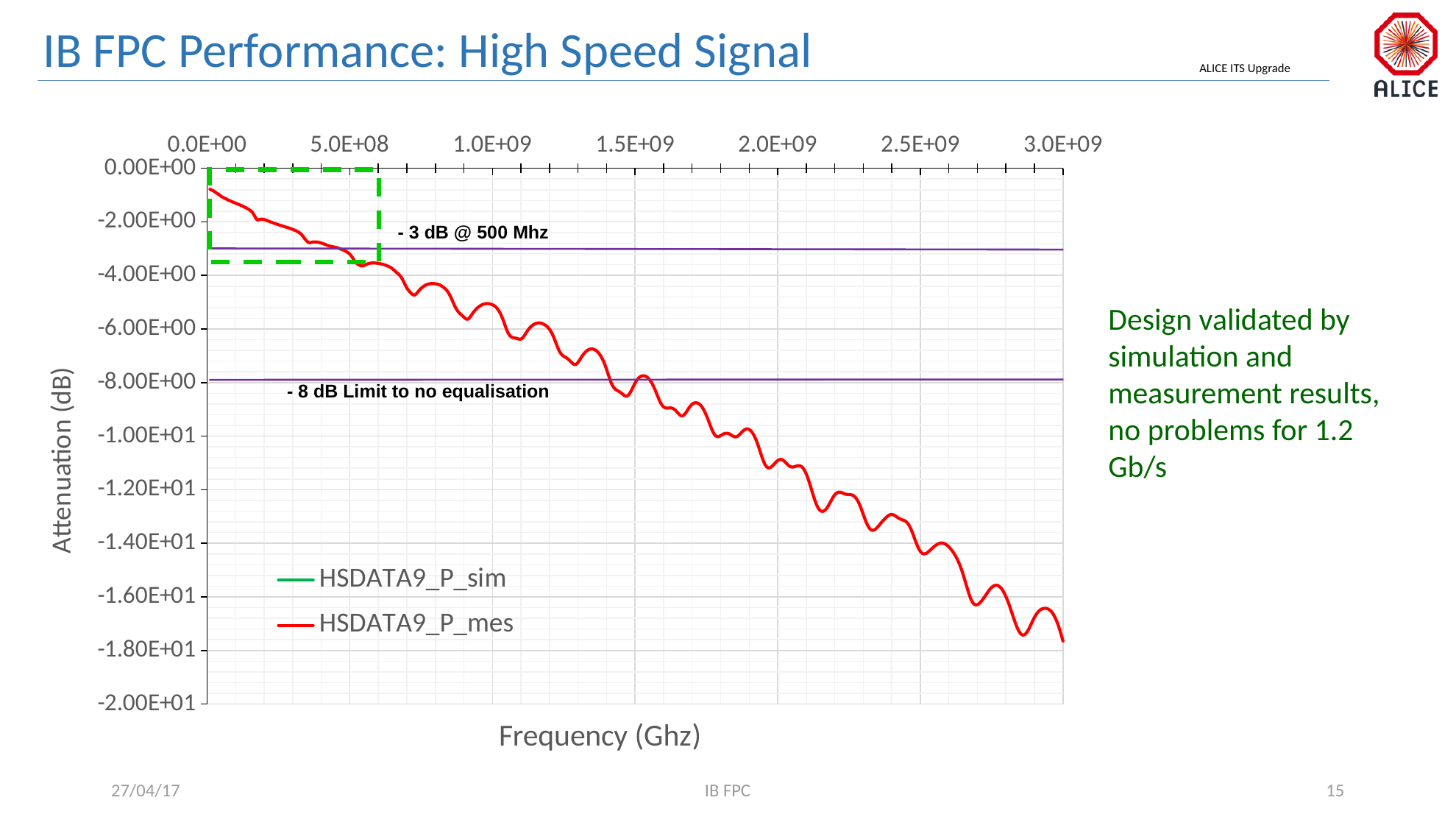

# IB FPC Performance: High Speed Signal

### Chart

| Category |  |  |
|---|---|---|
- 3 dB @ 500 Mhz
Design validated by simulation and measurement results,
no problems for 1.2 Gb/s
- 8 dB Limit to no equalisation
27/04/17
IB FPC
15